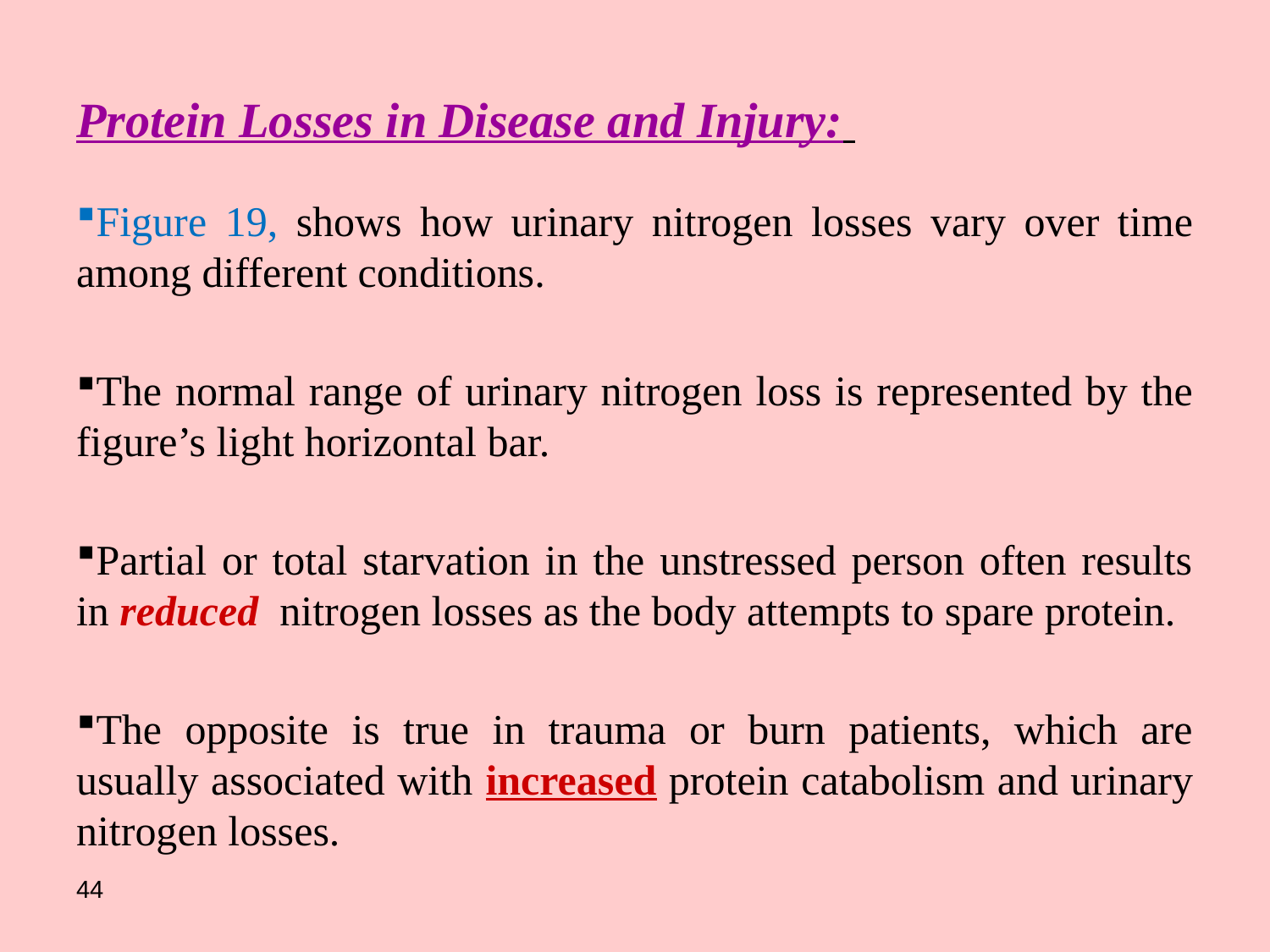

# Protein Losses in Disease and Injury:
Figure 19, shows how urinary nitrogen losses vary over time among different conditions.

The normal range of urinary nitrogen loss is represented by the figure’s light horizontal bar.

Partial or total starvation in the unstressed person often results in reduced  nitrogen losses as the body attempts to spare protein.

The opposite is true in trauma or burn patients, which are usually associated with increased protein catabolism and urinary nitrogen losses.
44